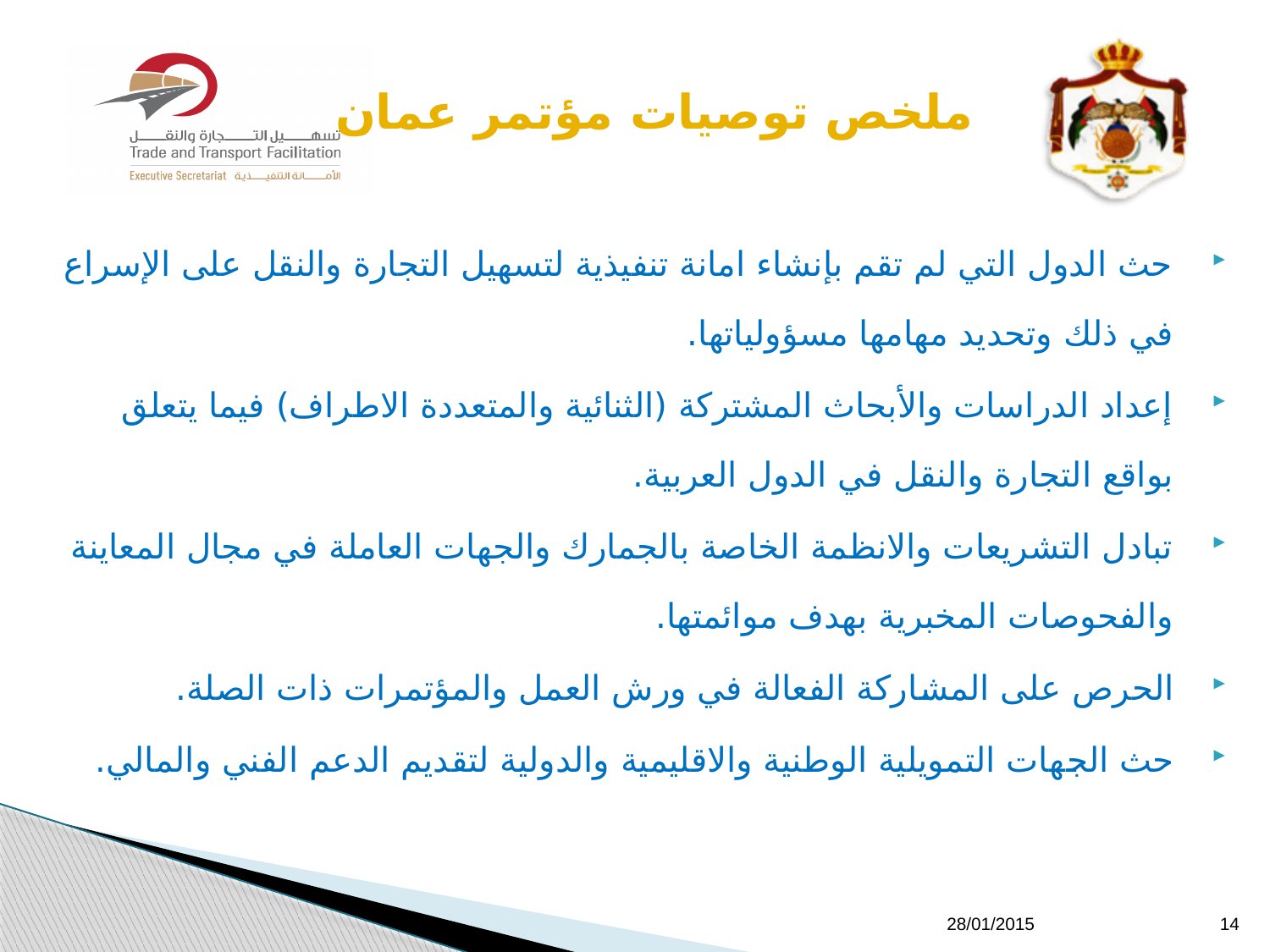

# ملخص توصيات مؤتمر عمان
حث الدول التي لم تقم بإنشاء امانة تنفيذية لتسهيل التجارة والنقل على الإسراع في ذلك وتحديد مهامها مسؤولياتها.
إعداد الدراسات والأبحاث المشتركة (الثنائية والمتعددة الاطراف) فيما يتعلق بواقع التجارة والنقل في الدول العربية.
تبادل التشريعات والانظمة الخاصة بالجمارك والجهات العاملة في مجال المعاينة والفحوصات المخبرية بهدف موائمتها.
الحرص على المشاركة الفعالة في ورش العمل والمؤتمرات ذات الصلة.
حث الجهات التمويلية الوطنية والاقليمية والدولية لتقديم الدعم الفني والمالي.
28/01/2015
14